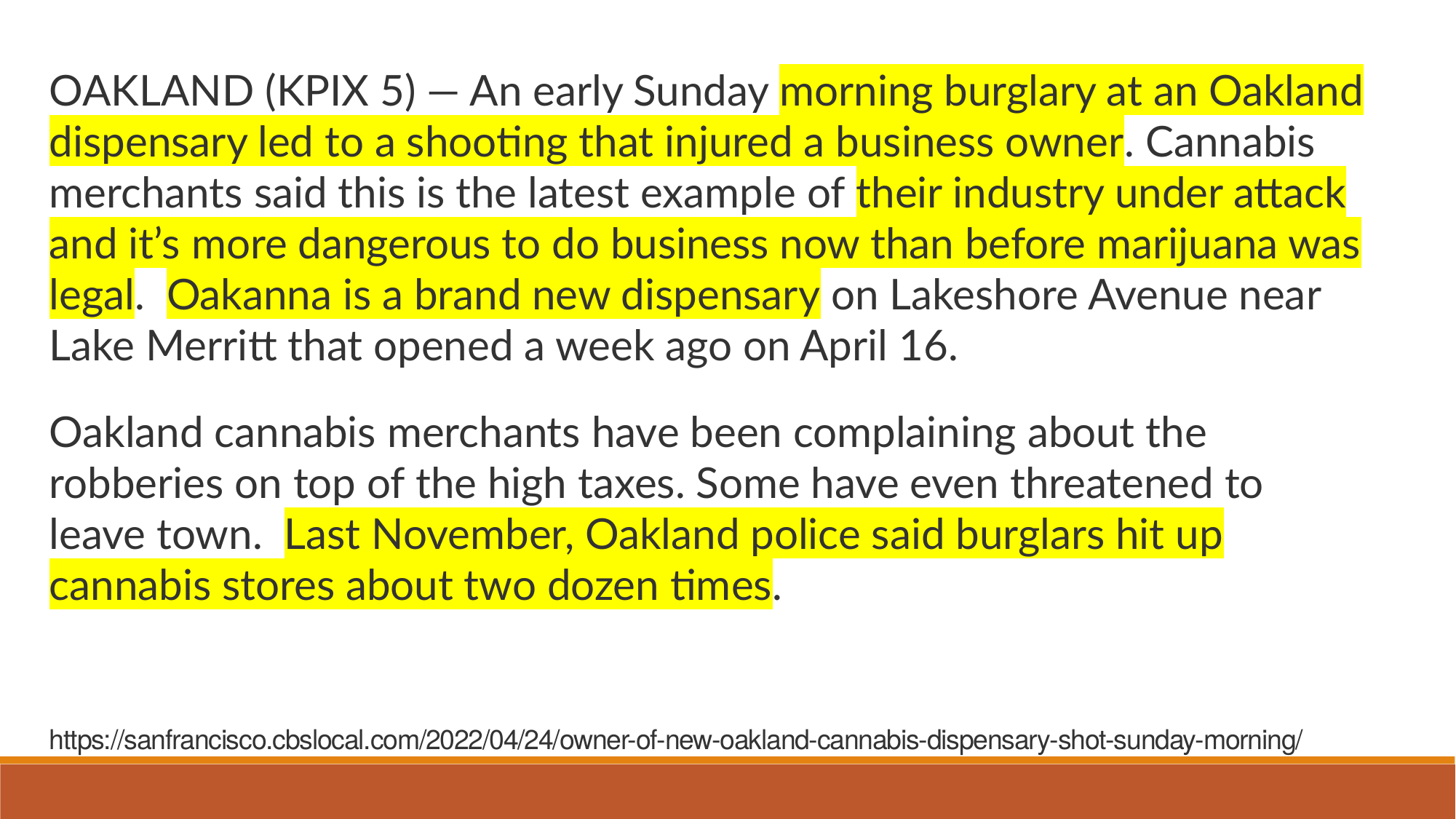

OAKLAND (KPIX 5) — An early Sunday morning burglary at an Oakland dispensary led to a shooting that injured a business owner. Cannabis merchants said this is the latest example of their industry under attack and it’s more dangerous to do business now than before marijuana was legal.  Oakanna is a brand new dispensary on Lakeshore Avenue near Lake Merritt that opened a week ago on April 16.
Oakland cannabis merchants have been complaining about the robberies on top of the high taxes. Some have even threatened to leave town.  Last November, Oakland police said burglars hit up cannabis stores about two dozen times.
https://sanfrancisco.cbslocal.com/2022/04/24/owner-of-new-oakland-cannabis-dispensary-shot-sunday-morning/